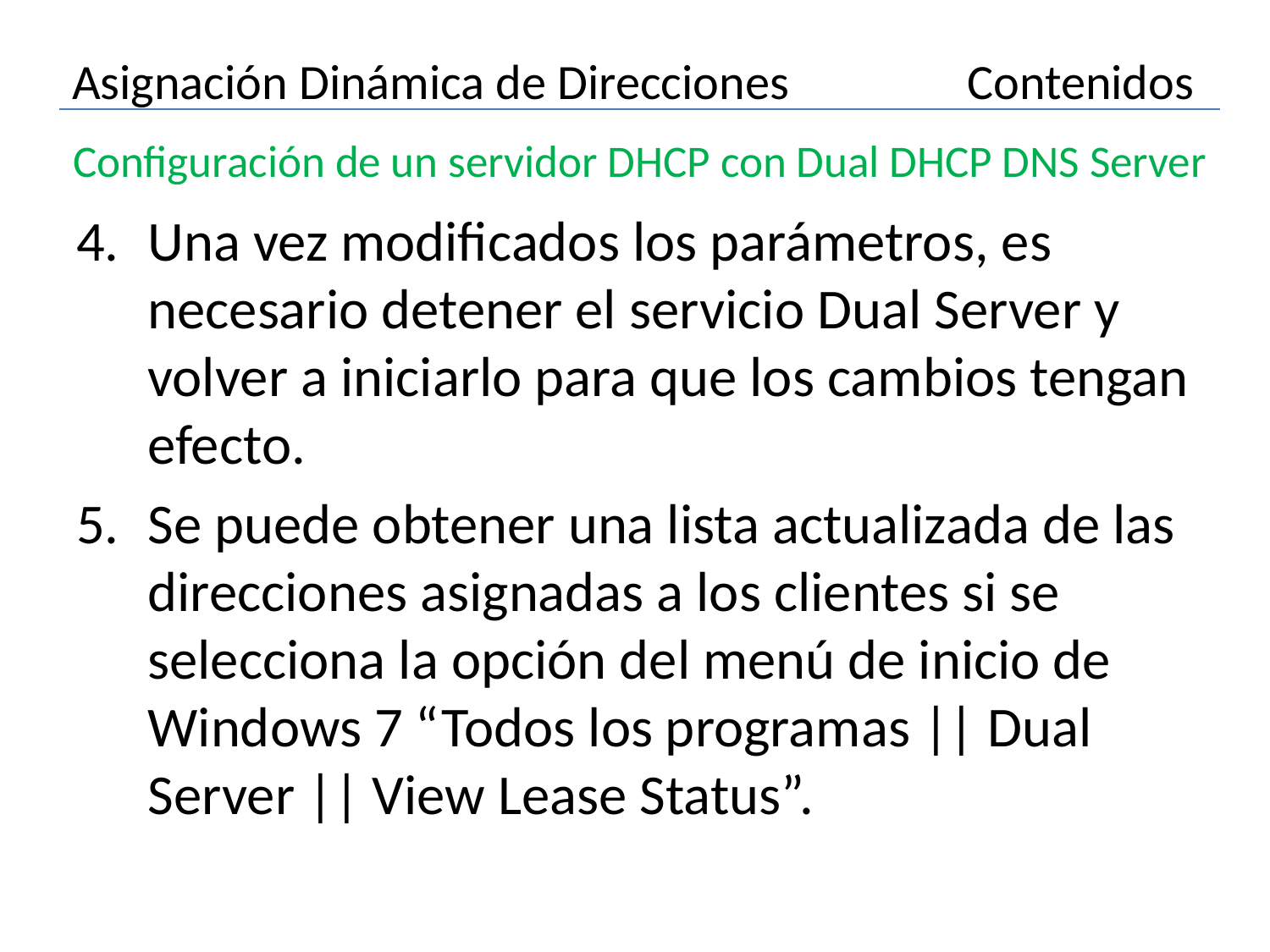

Asignación Dinámica de Direcciones
Contenidos
# Configuración de un servidor DHCP con Dual DHCP DNS Server
Una vez modificados los parámetros, es necesario detener el servicio Dual Server y volver a iniciarlo para que los cambios tengan efecto.
Se puede obtener una lista actualizada de las direcciones asignadas a los clientes si se selecciona la opción del menú de inicio de Windows 7 “Todos los programas || Dual Server || View Lease Status”.